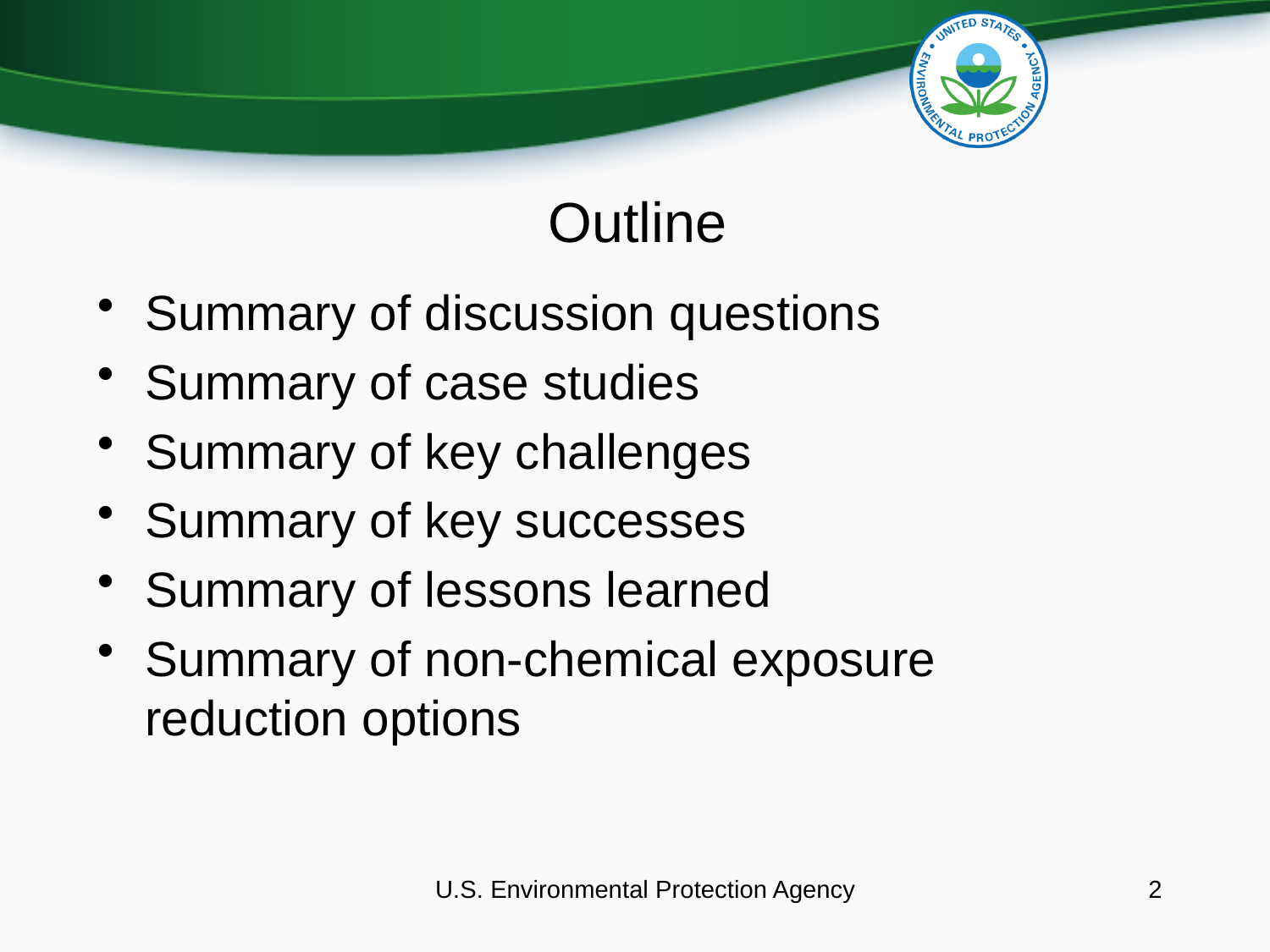

# Outline
Summary of discussion questions
Summary of case studies
Summary of key challenges
Summary of key successes
Summary of lessons learned
Summary of non‐chemical exposure reduction options

U.S. Environmental Protection Agency
2